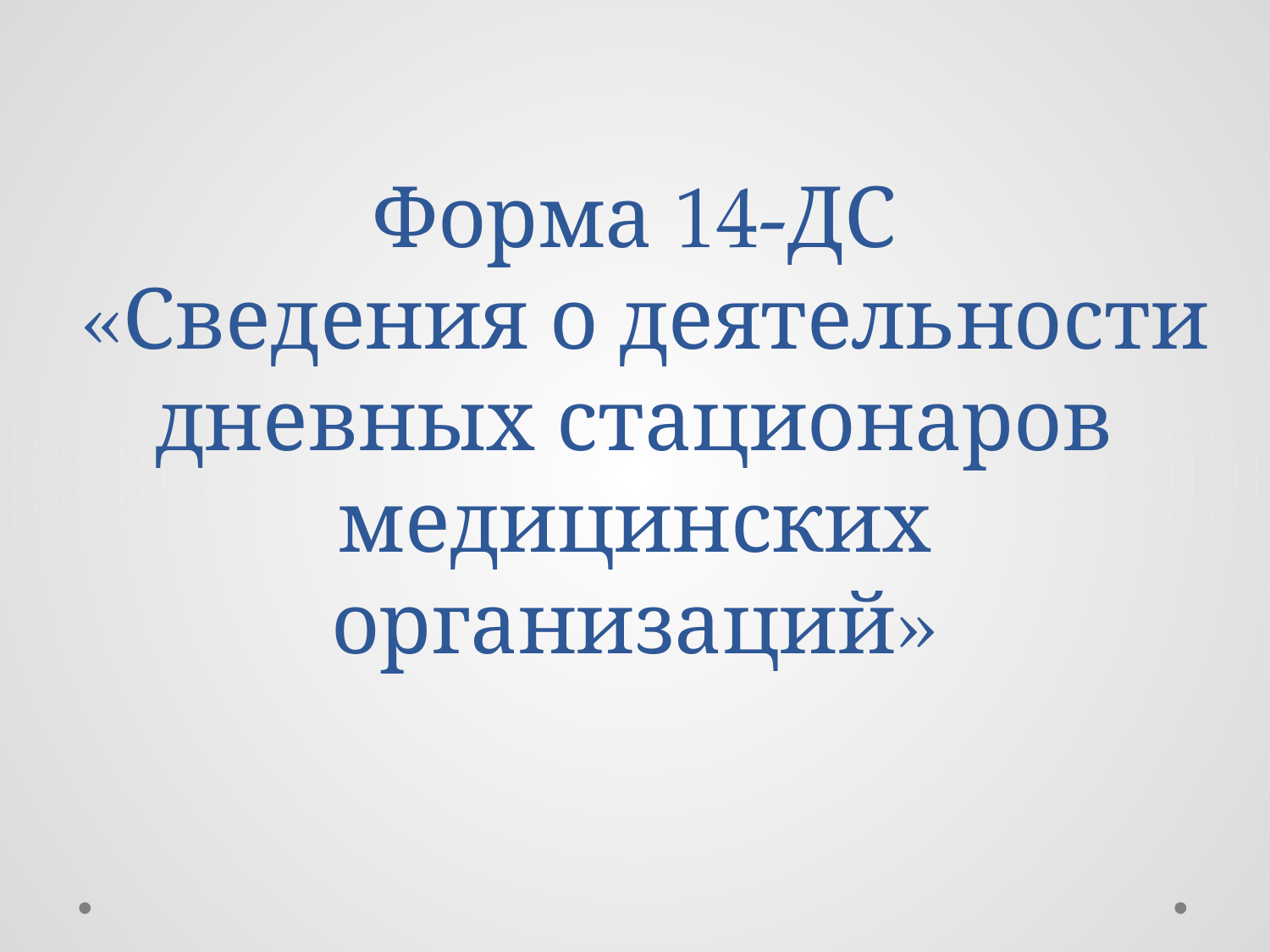

# Форма 14-ДС «Сведения о деятельности дневных стационаров медицинских организаций»